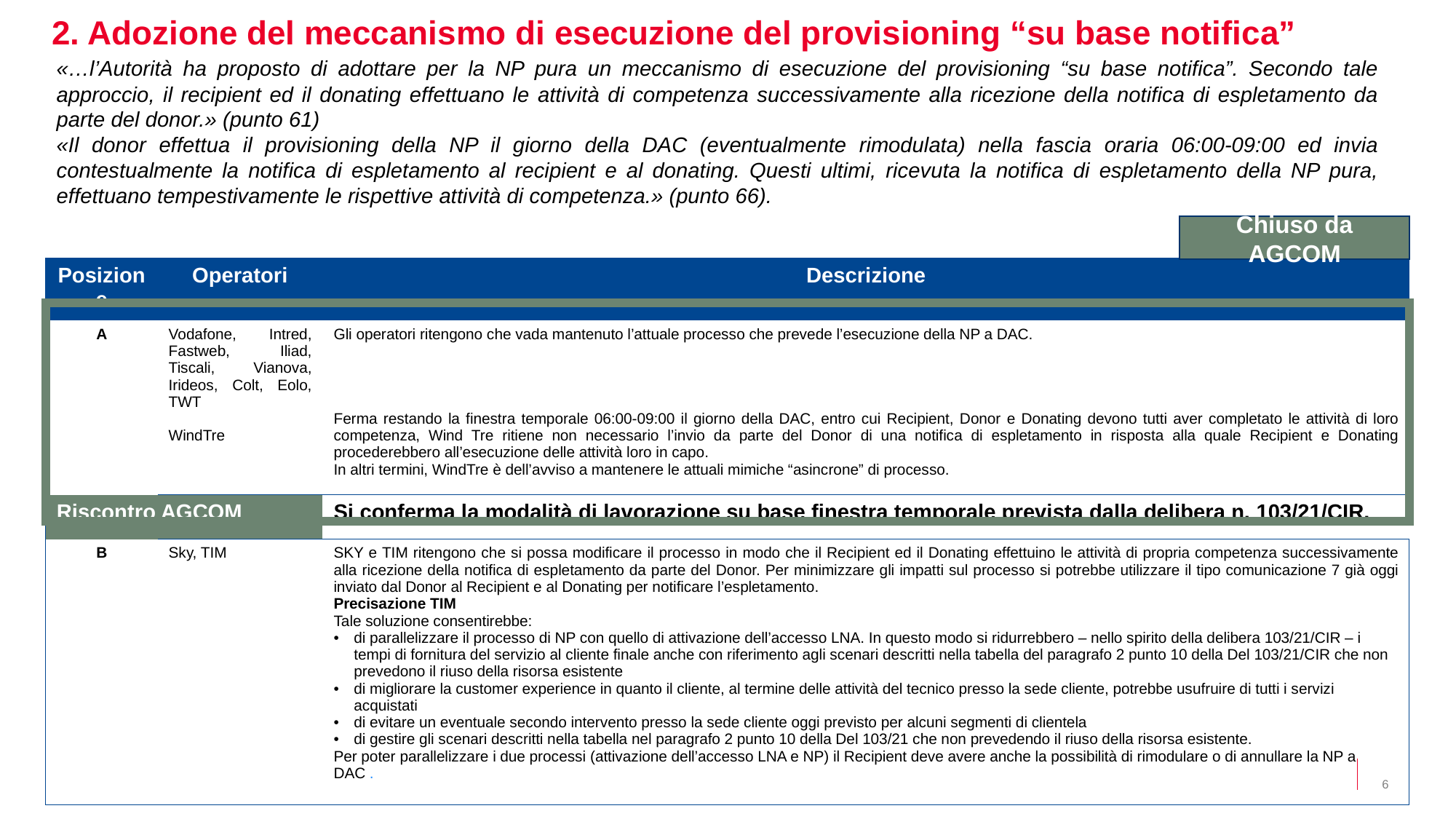

2. Adozione del meccanismo di esecuzione del provisioning “su base notifica”
«…l’Autorità ha proposto di adottare per la NP pura un meccanismo di esecuzione del provisioning “su base notifica”. Secondo tale approccio, il recipient ed il donating effettuano le attività di competenza successivamente alla ricezione della notifica di espletamento da parte del donor.» (punto 61)
«Il donor effettua il provisioning della NP il giorno della DAC (eventualmente rimodulata) nella fascia oraria 06:00-09:00 ed invia contestualmente la notifica di espletamento al recipient e al donating. Questi ultimi, ricevuta la notifica di espletamento della NP pura, effettuano tempestivamente le rispettive attività di competenza.» (punto 66).

Chiuso da AGCOM
| Posizione | Operatori | Descrizione |
| --- | --- | --- |
| A | Vodafone, Intred, Fastweb, Iliad, Tiscali, Vianova, Irideos, Colt, Eolo, TWT WindTre | Gli operatori ritengono che vada mantenuto l’attuale processo che prevede l’esecuzione della NP a DAC. Ferma restando la finestra temporale 06:00-09:00 il giorno della DAC, entro cui Recipient, Donor e Donating devono tutti aver completato le attività di loro competenza, Wind Tre ritiene non necessario l’invio da parte del Donor di una notifica di espletamento in risposta alla quale Recipient e Donating procederebbero all’esecuzione delle attività loro in capo. In altri termini, WindTre è dell’avviso a mantenere le attuali mimiche “asincrone” di processo. |
| Riscontro AGCOM |  | Si conferma la modalità di lavorazione su base finestra temporale prevista dalla delibera n. 103/21/CIR. |
| B | Sky, TIM | SKY e TIM ritengono che si possa modificare il processo in modo che il Recipient ed il Donating effettuino le attività di propria competenza successivamente alla ricezione della notifica di espletamento da parte del Donor. Per minimizzare gli impatti sul processo si potrebbe utilizzare il tipo comunicazione 7 già oggi inviato dal Donor al Recipient e al Donating per notificare l’espletamento. Precisazione TIM Tale soluzione consentirebbe: di parallelizzare il processo di NP con quello di attivazione dell’accesso LNA. In questo modo si ridurrebbero – nello spirito della delibera 103/21/CIR – i tempi di fornitura del servizio al cliente finale anche con riferimento agli scenari descritti nella tabella del paragrafo 2 punto 10 della Del 103/21/CIR che non prevedono il riuso della risorsa esistente di migliorare la customer experience in quanto il cliente, al termine delle attività del tecnico presso la sede cliente, potrebbe usufruire di tutti i servizi acquistati di evitare un eventuale secondo intervento presso la sede cliente oggi previsto per alcuni segmenti di clientela di gestire gli scenari descritti nella tabella nel paragrafo 2 punto 10 della Del 103/21 che non prevedendo il riuso della risorsa esistente. Per poter parallelizzare i due processi (attivazione dell’accesso LNA e NP) il Recipient deve avere anche la possibilità di rimodulare o di annullare la NP a DAC . |